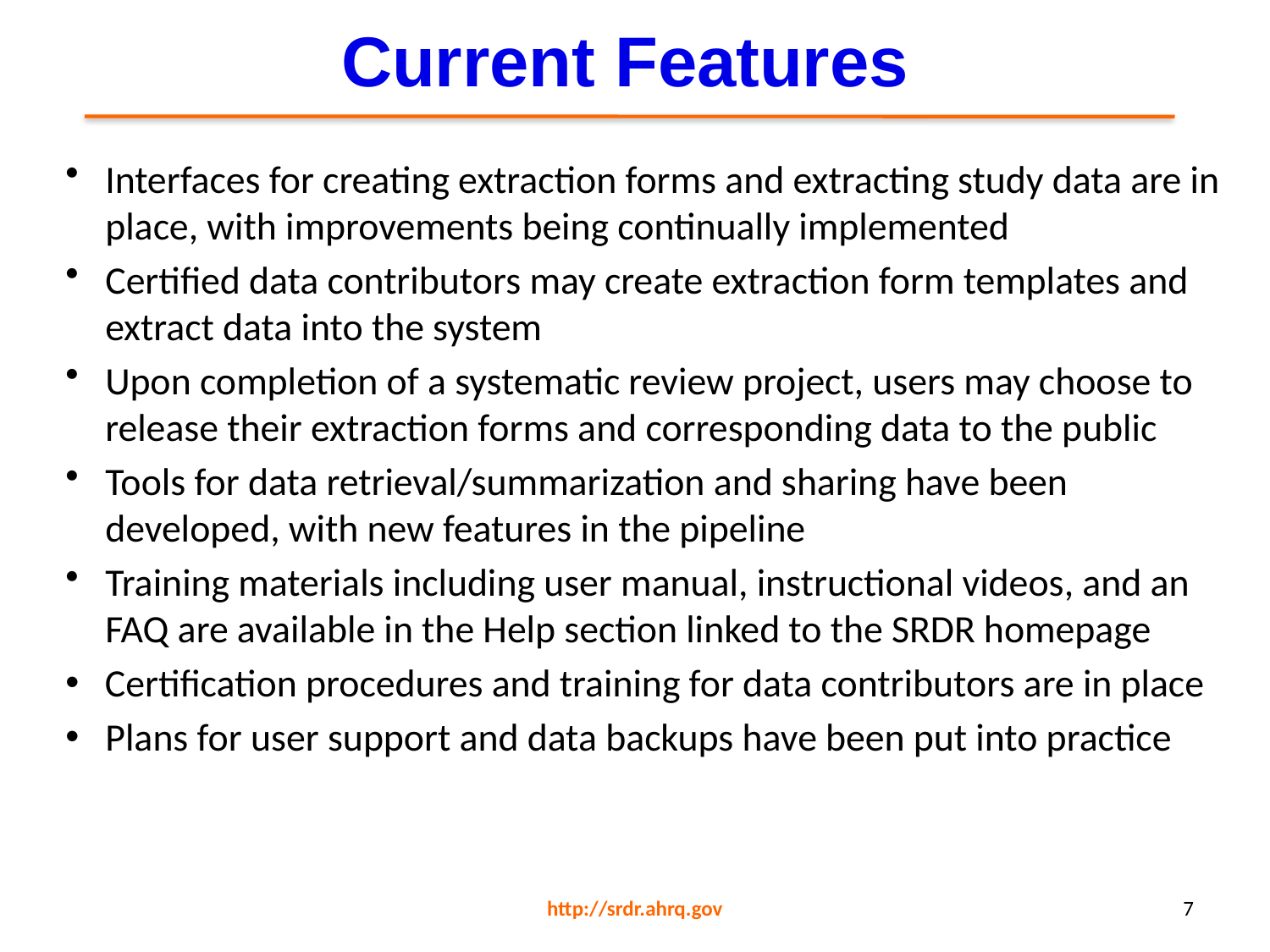

# Current Features
Interfaces for creating extraction forms and extracting study data are in place, with improvements being continually implemented
Certified data contributors may create extraction form templates and extract data into the system
Upon completion of a systematic review project, users may choose to release their extraction forms and corresponding data to the public
Tools for data retrieval/summarization and sharing have been developed, with new features in the pipeline
Training materials including user manual, instructional videos, and an FAQ are available in the Help section linked to the SRDR homepage
Certification procedures and training for data contributors are in place
Plans for user support and data backups have been put into practice

http://srdr.ahrq.gov
7